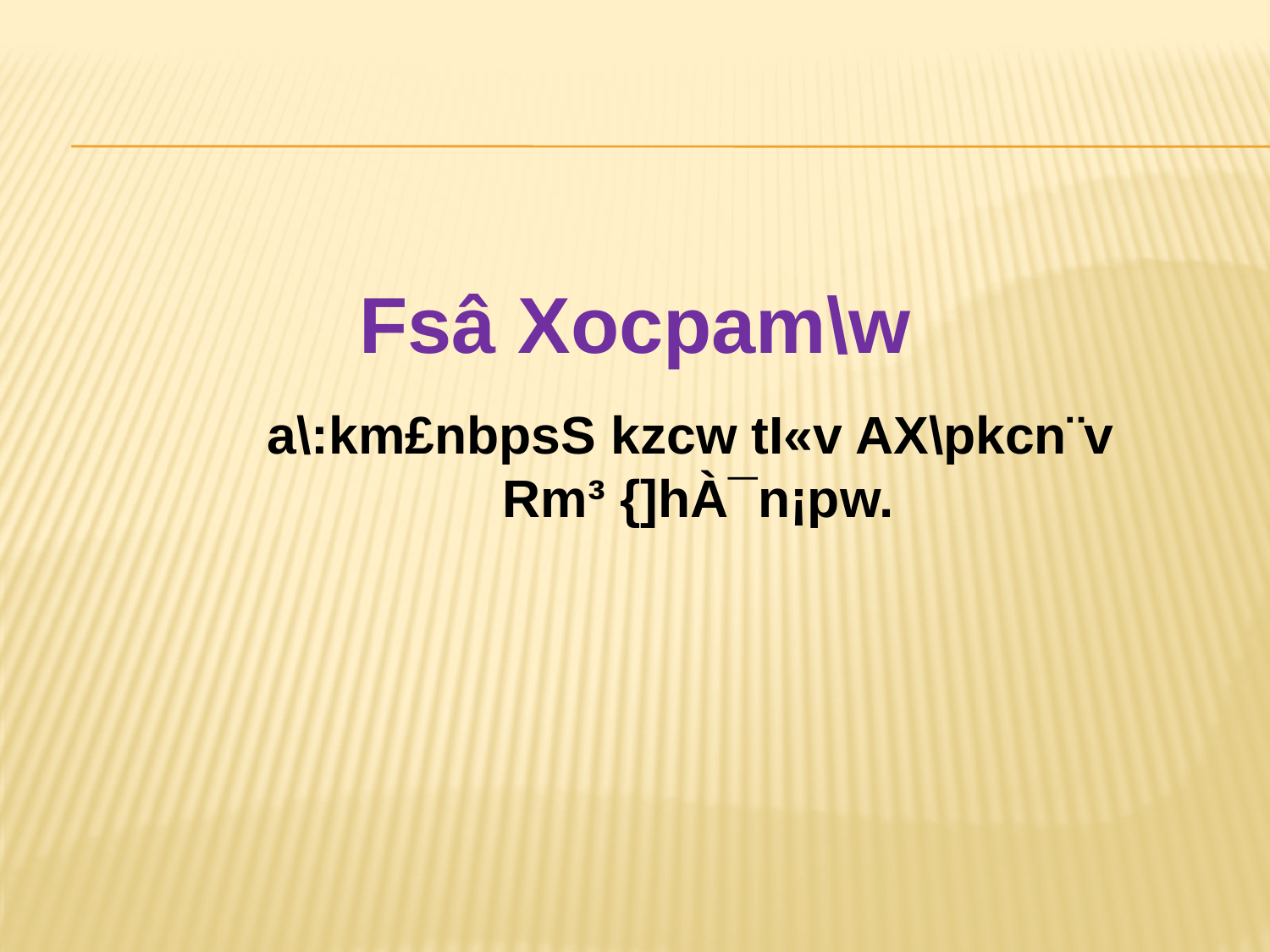

Fsâ Xocpam\w

a\:km£nbpsS kzcw tI«v AX\pkcn¨v
Rm³ {]hÀ¯n¡pw.